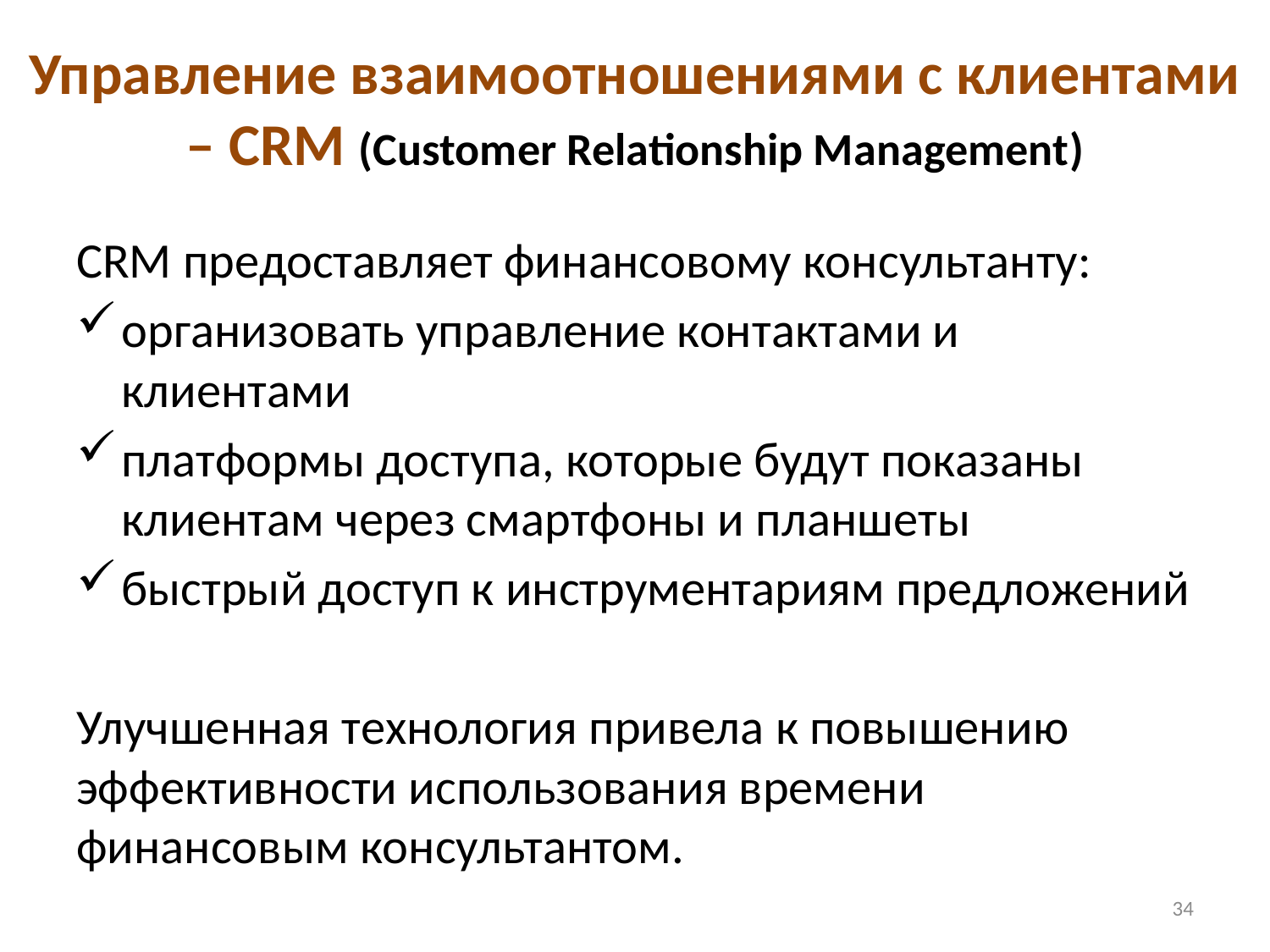

# Управление взаимоотношениями с клиентами – CRM (Customer Relationship Management)
CRM предоставляет финансовому консультанту:
организовать управление контактами и клиентами
платформы доступа, которые будут показаны клиентам через смартфоны и планшеты
быстрый доступ к инструментариям предложений

Улучшенная технология привела к повышению эффективности использования времени финансовым консультантом.

34